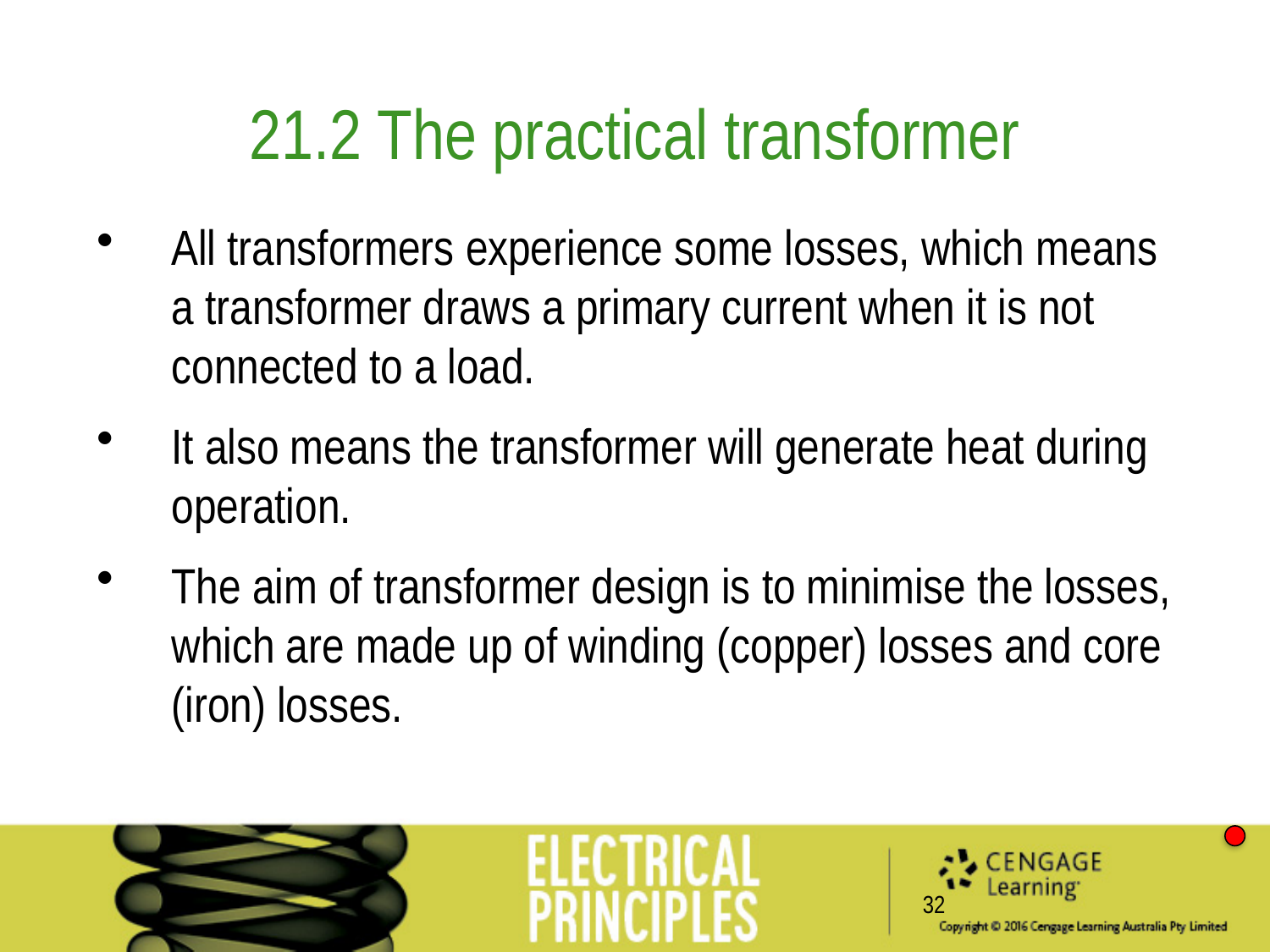

21.2 The practical transformer
All transformers experience some losses, which means a transformer draws a primary current when it is not connected to a load.
It also means the transformer will generate heat during operation.
The aim of transformer design is to minimise the losses, which are made up of winding (copper) losses and core (iron) losses.

32